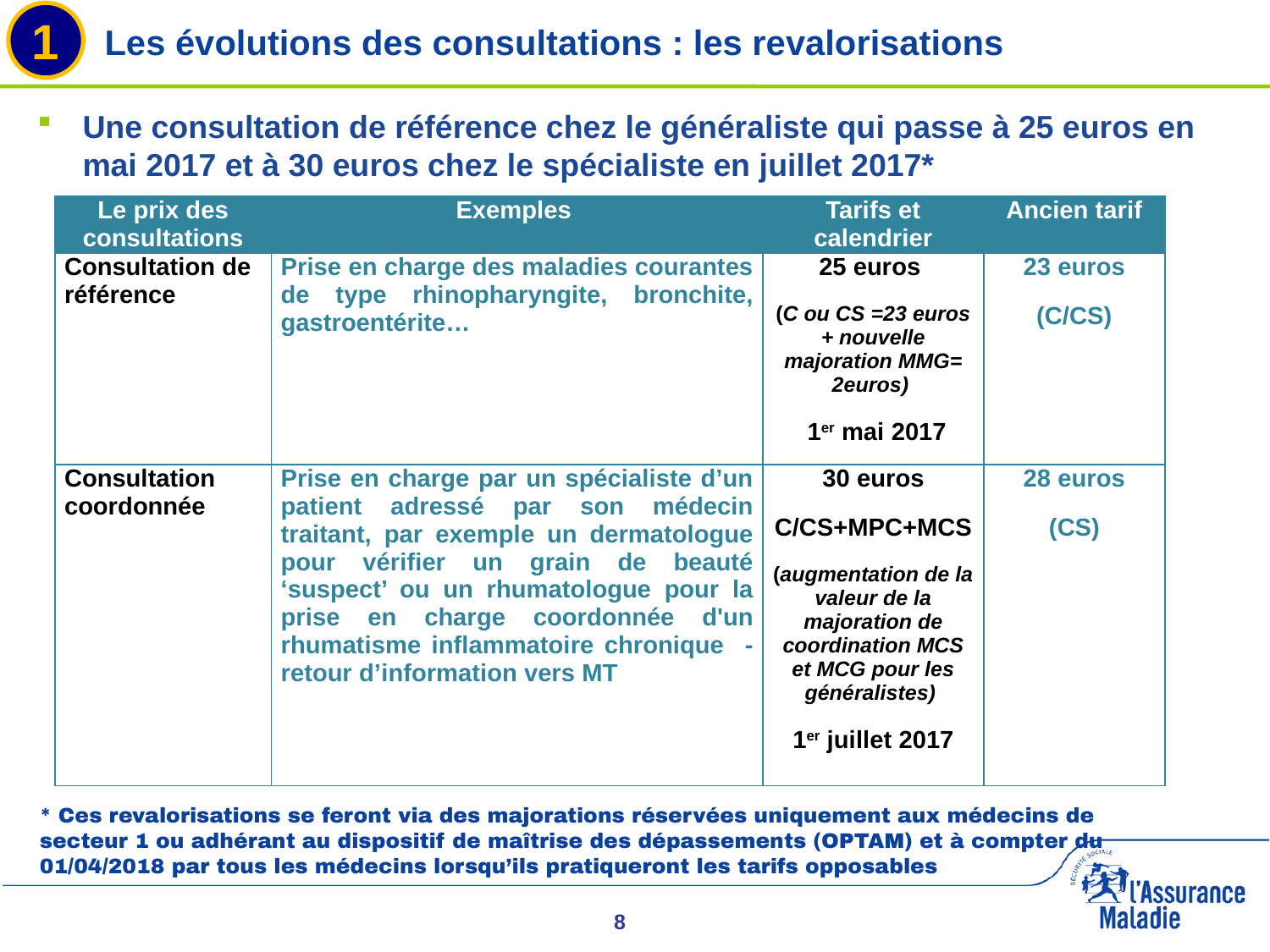

1
# Les évolutions des consultations : les revalorisations

Une consultation de référence chez le généraliste qui passe à 25 euros en mai 2017 et à 30 euros chez le spécialiste en juillet 2017*
| Le prix des consultations | Exemples | Tarifs et calendrier | Ancien tarif |
| --- | --- | --- | --- |
| Consultation de référence | Prise en charge des maladies courantes de type rhinopharyngite, bronchite, gastroentérite… | 25 euros (C ou CS =23 euros + nouvelle majoration MMG= 2euros) 1er mai 2017 | 23 euros (C/CS) |
| Consultation coordonnée | Prise en charge par un spécialiste d’un patient adressé par son médecin traitant, par exemple un dermatologue pour vérifier un grain de beauté ‘suspect’ ou un rhumatologue pour la prise en charge coordonnée d'un rhumatisme inflammatoire chronique -retour d’information vers MT | 30 euros C/CS+MPC+MCS (augmentation de la valeur de la majoration de coordination MCS et MCG pour les généralistes) 1er juillet 2017 | 28 euros (CS) |
* Ces revalorisations se feront via des majorations réservées uniquement aux médecins de secteur 1 ou adhérant au dispositif de maîtrise des dépassements (OPTAM) et à compter du 01/04/2018 par tous les médecins lorsqu’ils pratiqueront les tarifs opposables
8